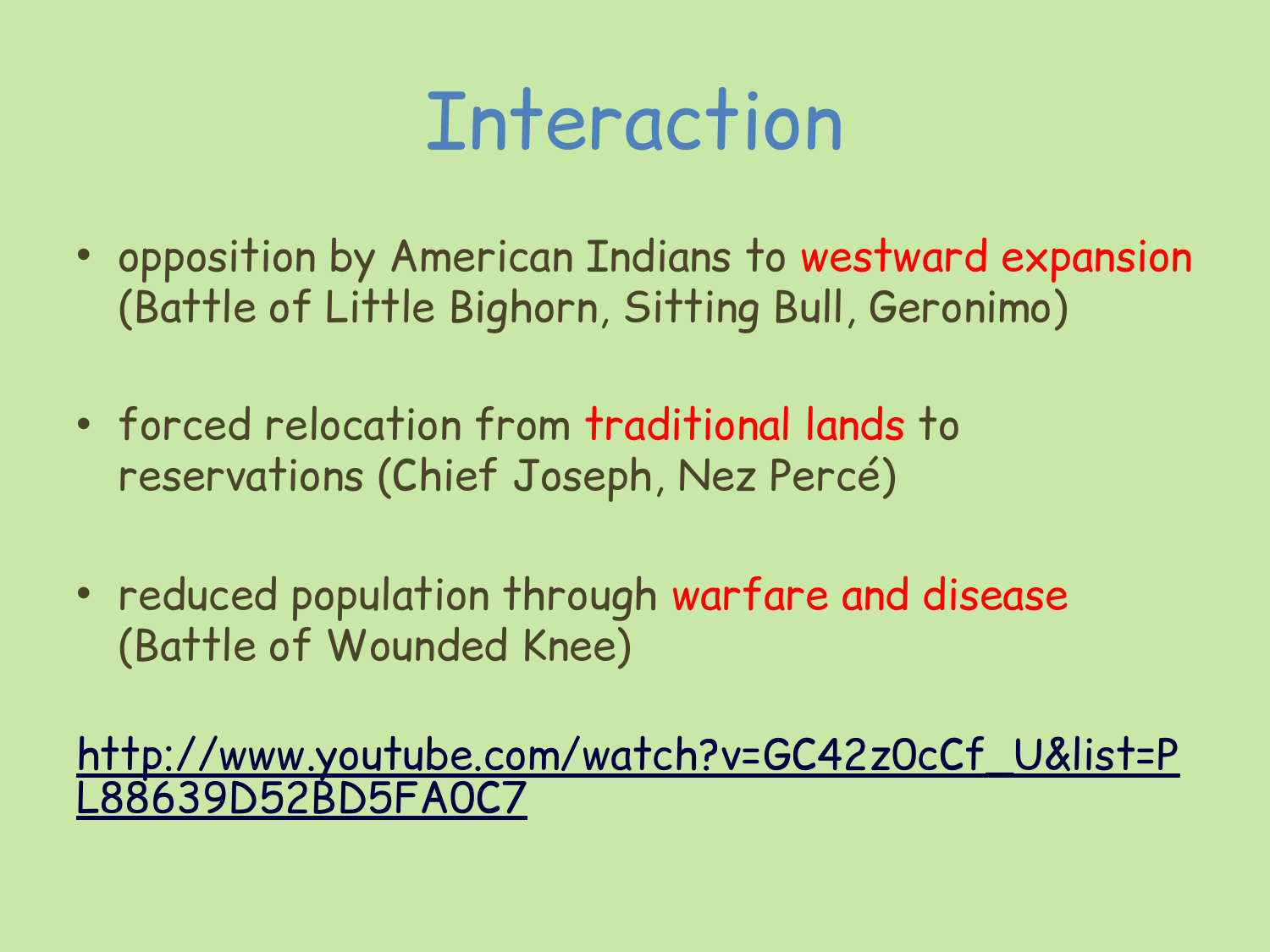

# Interaction
opposition by American Indians to westward expansion (Battle of Little Bighorn, Sitting Bull, Geronimo)

forced relocation from traditional lands to reservations (Chief Joseph, Nez Percé)

reduced population through warfare and disease (Battle of Wounded Knee)
 http://www.youtube.com/watch?v=GC42z0cCf_U&list=PL88639D52BD5FA0C7